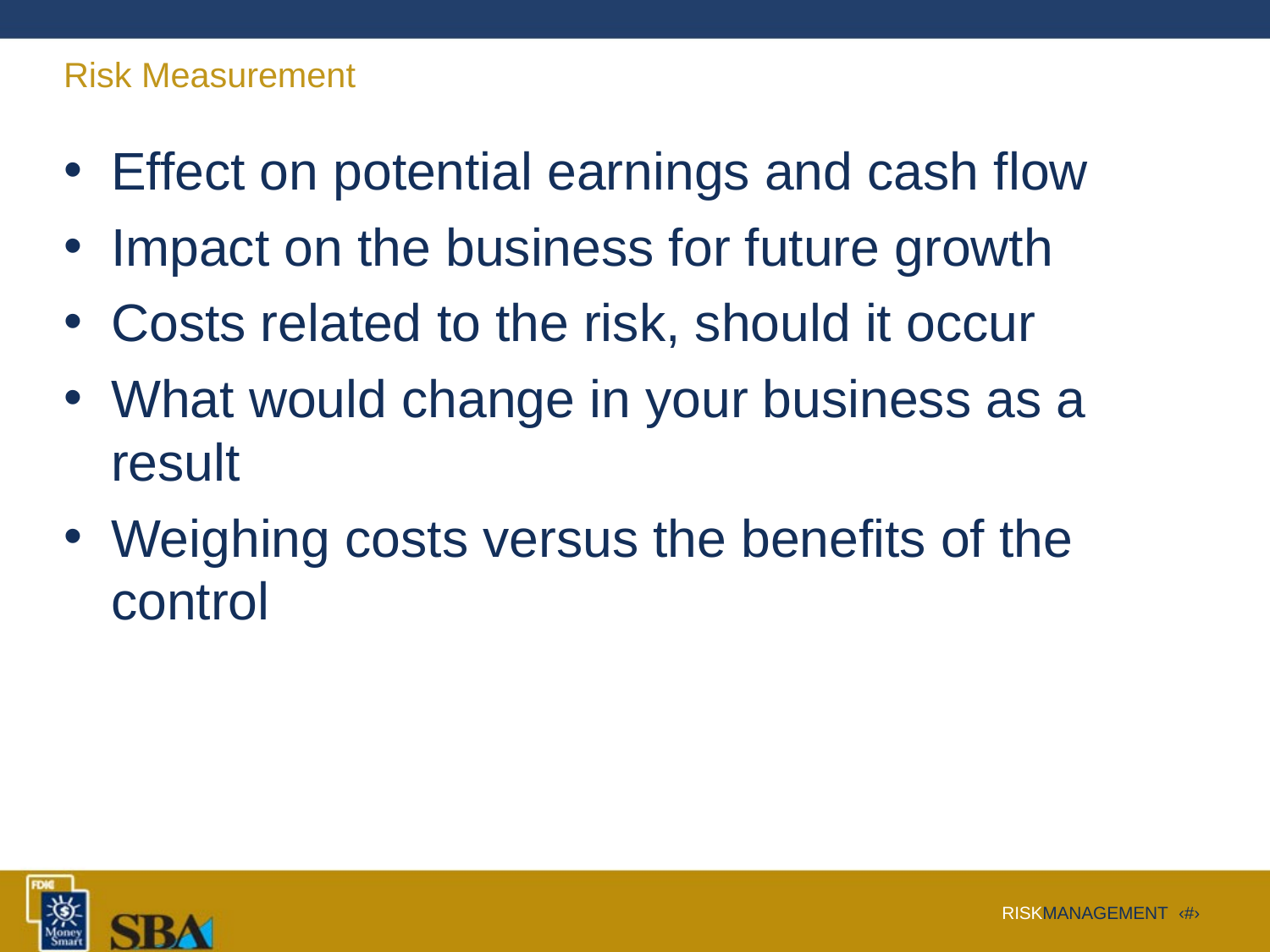

# Risk Measurement
Effect on potential earnings and cash flow
Impact on the business for future growth
Costs related to the risk, should it occur
What would change in your business as a result
Weighing costs versus the benefits of the control